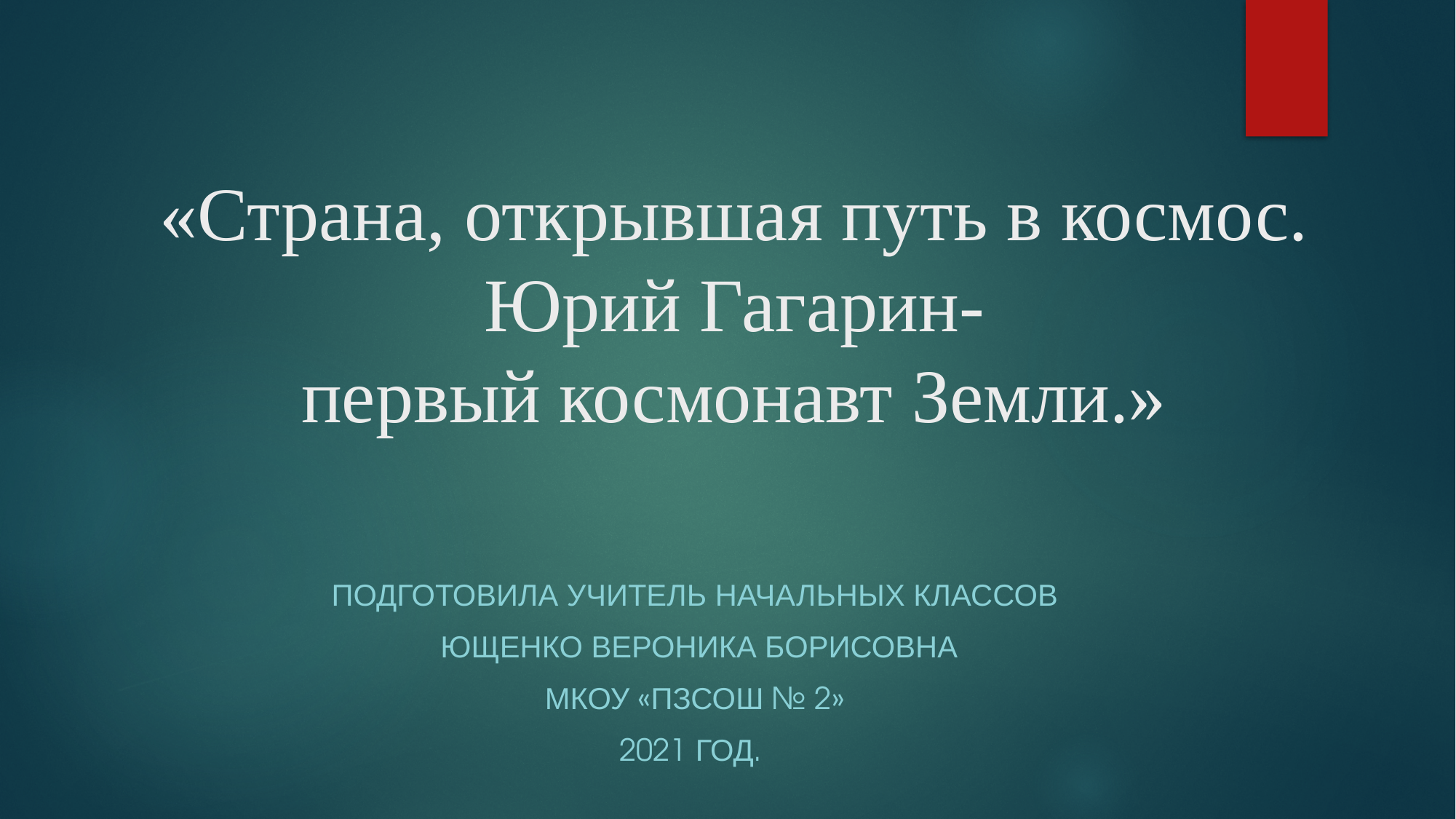

# «Страна, открывшая путь в космос. Юрий Гагарин- первый космонавт Земли.»
Подготовила учитель начальных классов
 Ющенко Вероника Борисовна
МКОУ «ПЗСОШ № 2»
2021 год.